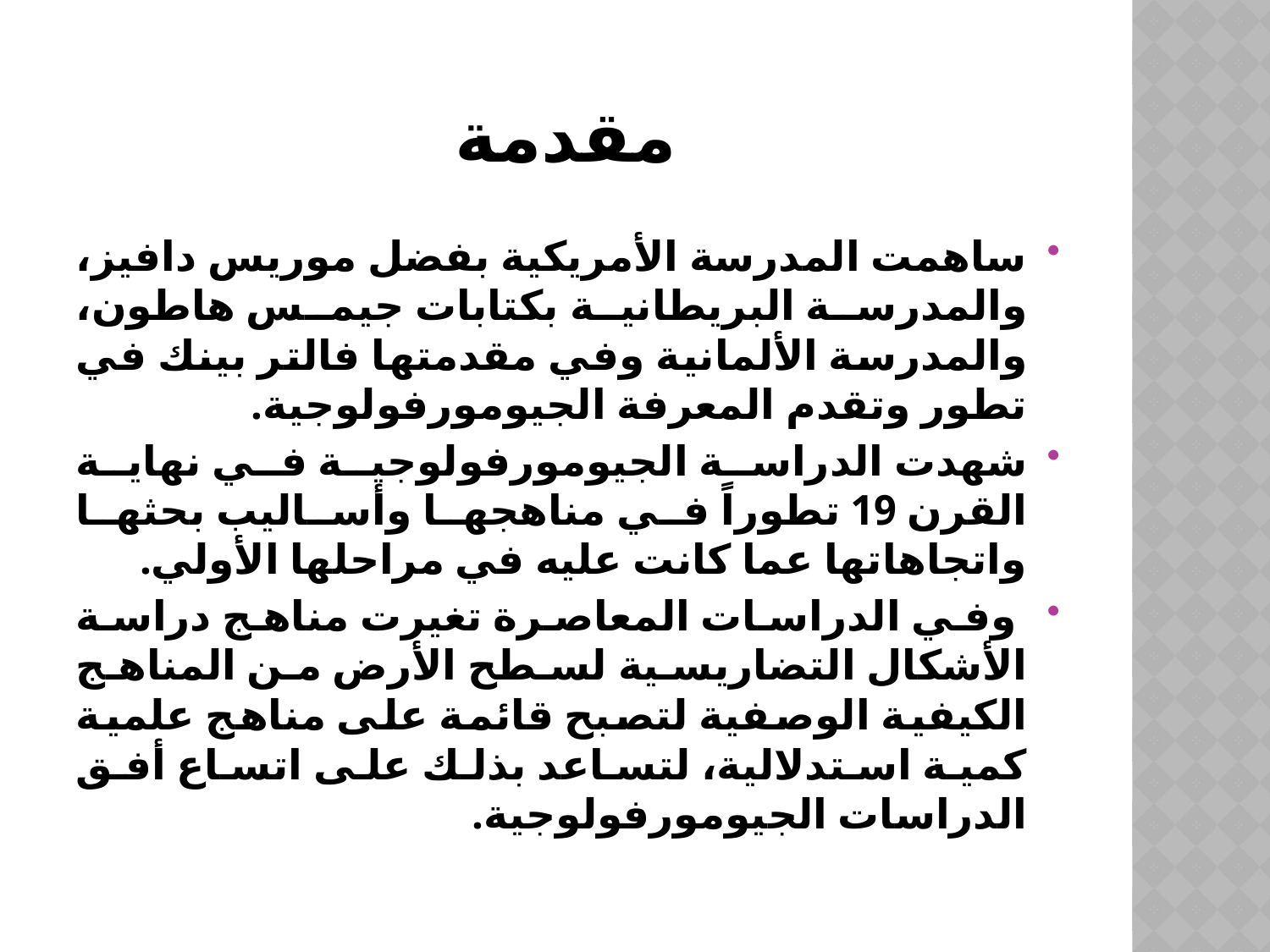

# مقدمة
ساهمت المدرسة الأمريكية بفضل موريس دافيز، والمدرسة البريطانية بكتابات جيمس هاطون، والمدرسة الألمانية وفي مقدمتها فالتر بينك في تطور وتقدم المعرفة الجيومورفولوجية.
شهدت الدراسة الجيومورفولوجية في نهاية القرن 19 تطوراً في مناهجها وأساليب بحثها واتجاهاتها عما كانت عليه في مراحلها الأولي.
 وفي الدراسات المعاصرة تغيرت مناهج دراسة الأشكال التضاريسية لسطح الأرض من المناهج الكيفية الوصفية لتصبح قائمة على مناهج علمية كمية استدلالية، لتساعد بذلك على اتساع أفق الدراسات الجيومورفولوجية.